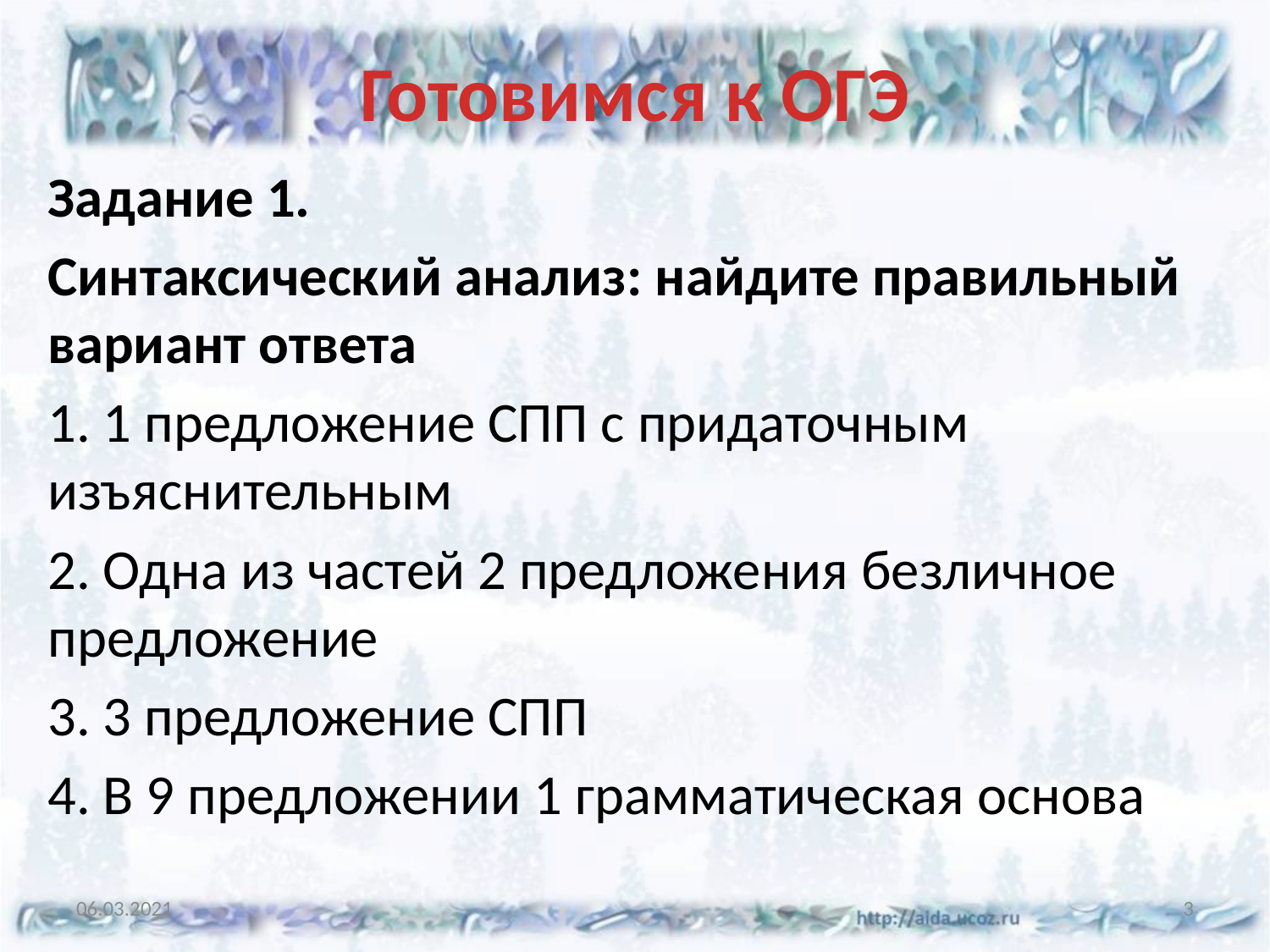

# Готовимся к ОГЭ
Задание 1.
Синтаксический анализ: найдите правильный вариант ответа
1. 1 предложение СПП с придаточным изъяснительным
2. Одна из частей 2 предложения безличное предложение
3. 3 предложение СПП
4. В 9 предложении 1 грамматическая основа
06.03.2021
3